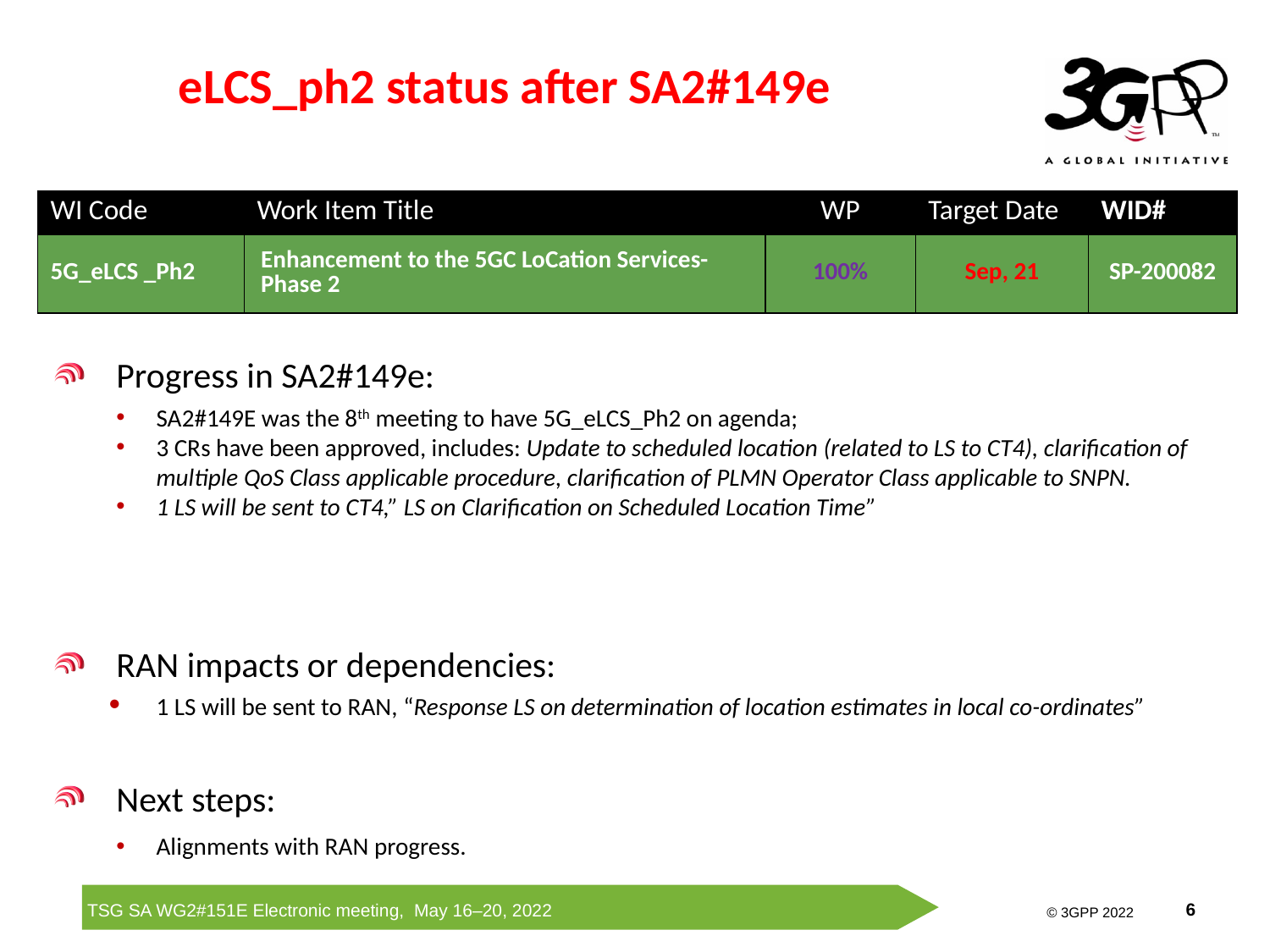

eLCS_ph2 status after SA2#149e
| WI Code | Work Item Title | WP | Target Date | WID# |
| --- | --- | --- | --- | --- |
| 5G\_eLCS \_Ph2 | Enhancement to the 5GC LoCation Services-Phase 2 | 100% | Sep, 21 | SP-200082 |
Progress in SA2#149e:
SA2#149E was the 8th meeting to have 5G_eLCS_Ph2 on agenda;
3 CRs have been approved, includes: Update to scheduled location (related to LS to CT4), clarification of multiple QoS Class applicable procedure, clarification of PLMN Operator Class applicable to SNPN.
1 LS will be sent to CT4,” LS on Clarification on Scheduled Location Time”

RAN impacts or dependencies:
1 LS will be sent to RAN, “Response LS on determination of location estimates in local co-ordinates”

Next steps:
Alignments with RAN progress.